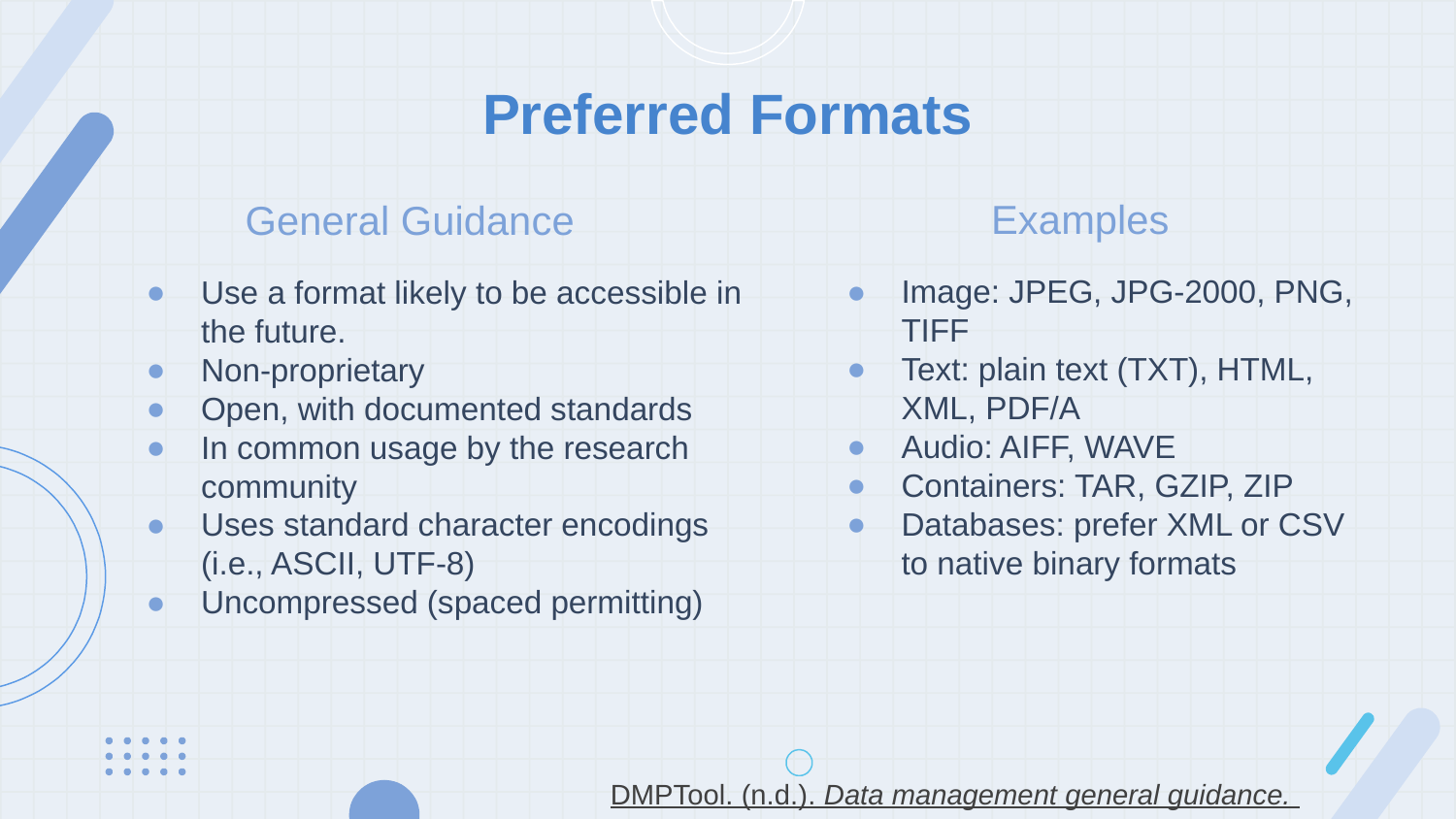

# Preferred Formats
Examples
General Guidance
Image: JPEG, JPG-2000, PNG, TIFF
Text: plain text (TXT), HTML, XML, PDF/A
Audio: AIFF, WAVE
Containers: TAR, GZIP, ZIP
Databases: prefer XML or CSV to native binary formats
Use a format likely to be accessible in the future.
Non-proprietary
Open, with documented standards
In common usage by the research community
Uses standard character encodings (i.e., ASCII, UTF-8)
Uncompressed (spaced permitting)
DMPTool. (n.d.). Data management general guidance.